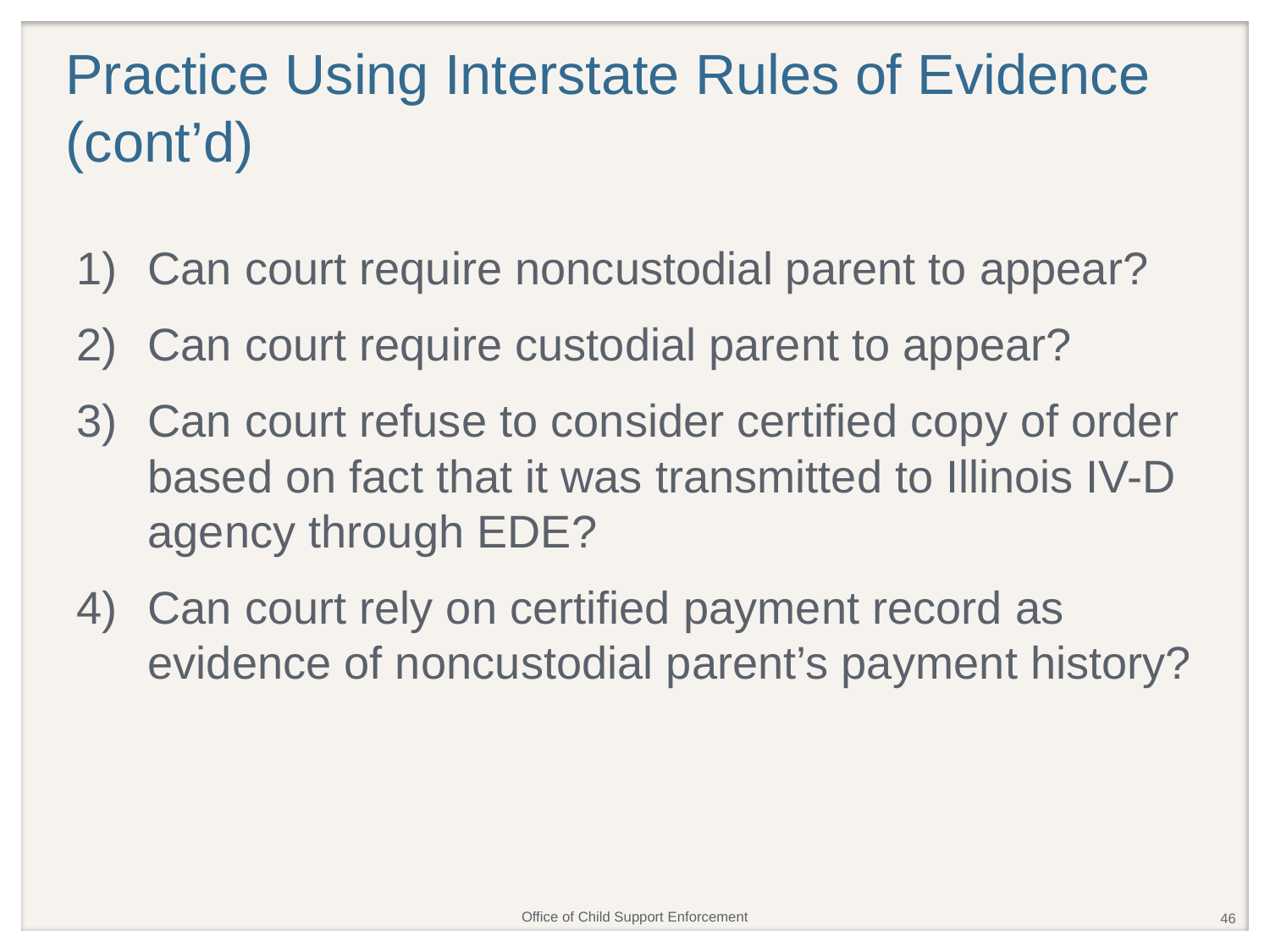

# Practice Using Interstate Rules of Evidence (cont’d)
Can court require noncustodial parent to appear?
Can court require custodial parent to appear?
Can court refuse to consider certified copy of order based on fact that it was transmitted to Illinois IV-D agency through EDE?
Can court rely on certified payment record as evidence of noncustodial parent’s payment history?
46